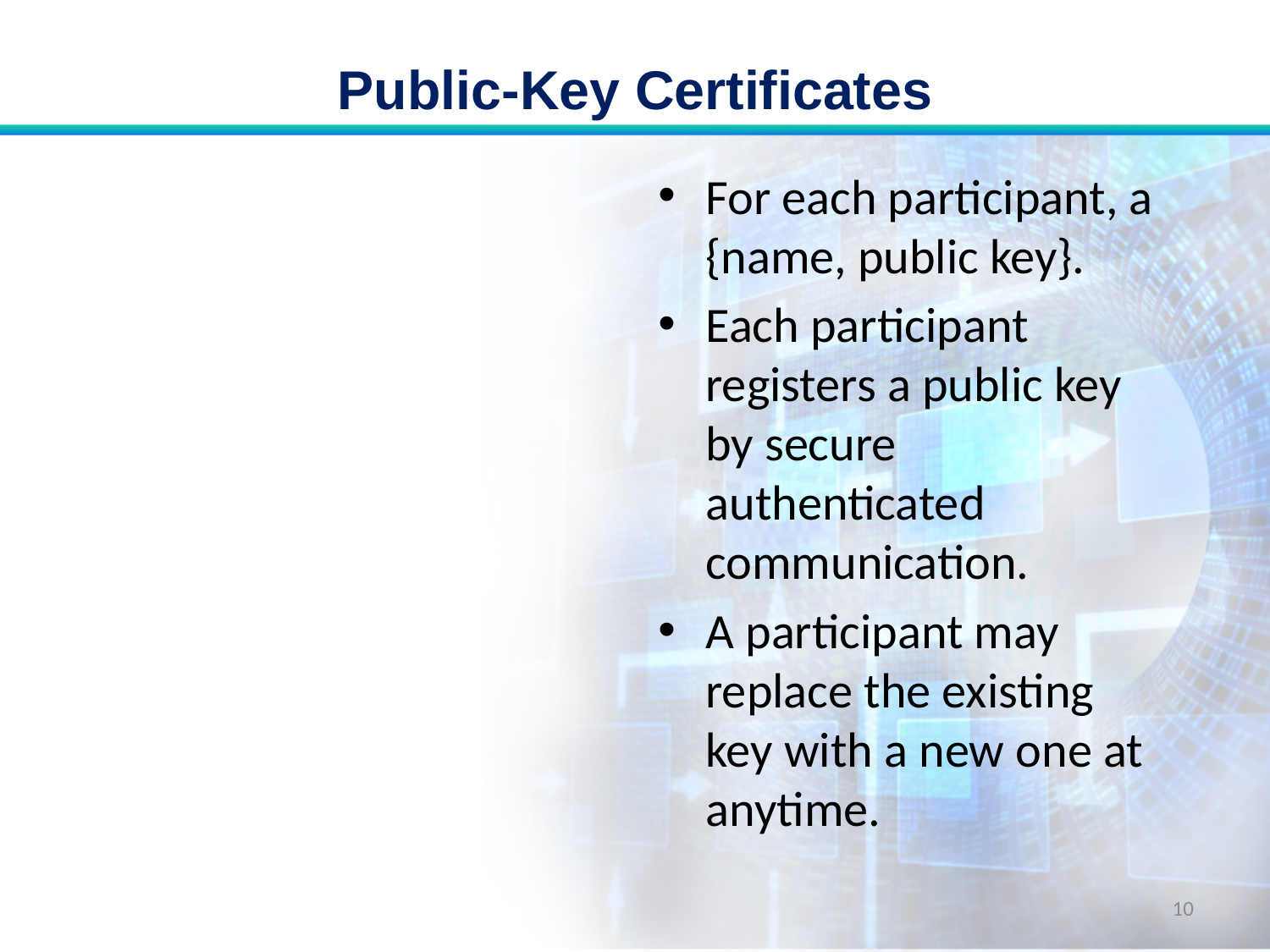

# Public-Key Certificates
For each participant, a {name, public key}.
Each participant registers a public key by secure authenticated communication.
A participant may replace the existing key with a new one at anytime.
10